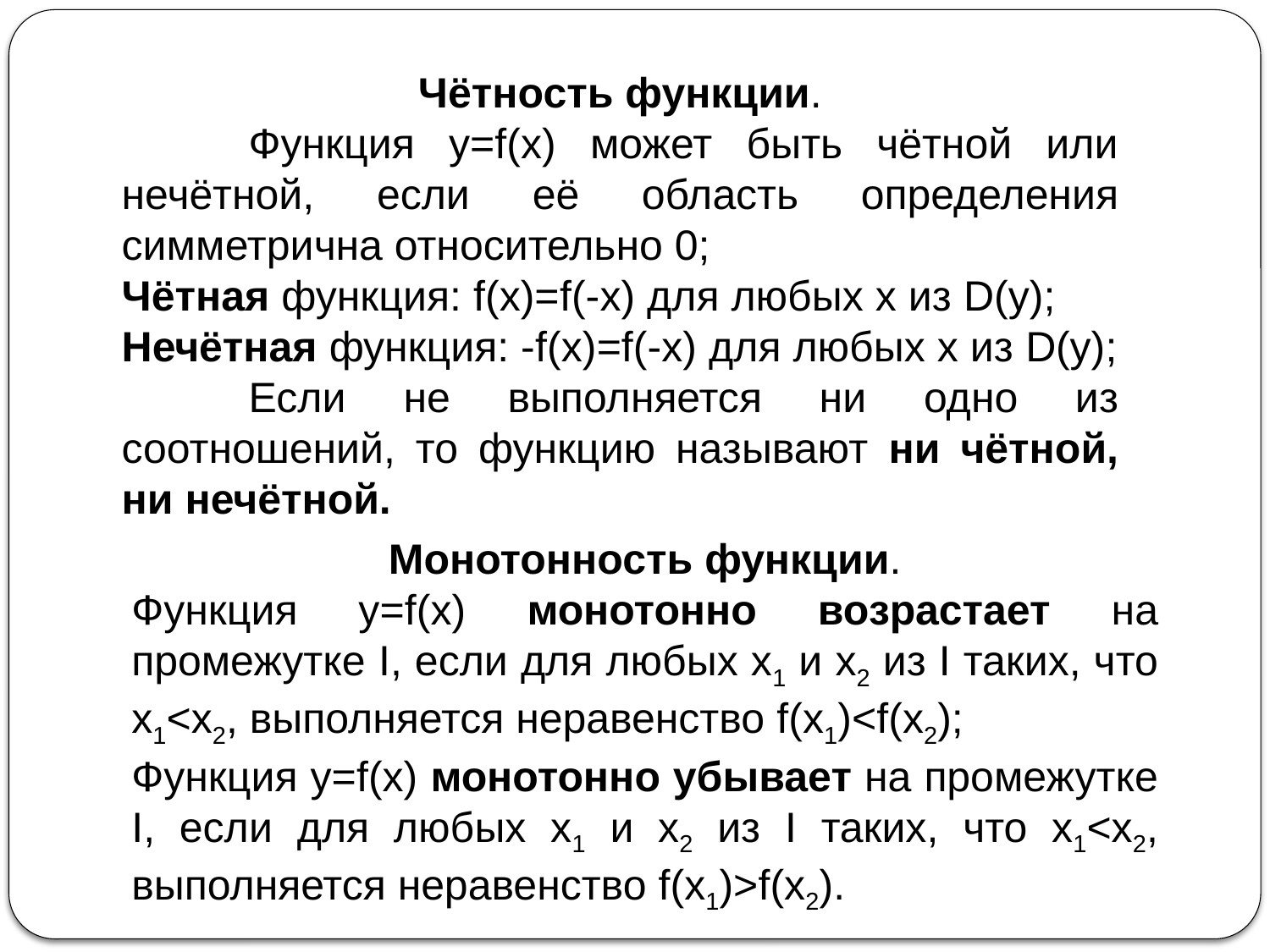

Чётность функции.
	Функция у=f(х) может быть чётной или нечётной, если её область определения симметрична относительно 0;
Чётная функция: f(х)=f(-х) для любых х из D(у);
Нечётная функция: -f(х)=f(-х) для любых х из D(у);
	Если не выполняется ни одно из соотношений, то функцию называют ни чётной, ни нечётной.

Монотонность функции.
Функция у=f(х) монотонно возрастает на промежутке I, если для любых х1 и х2 из I таких, что х1<х2, выполняется неравенство f(х1)<f(х2);
Функция у=f(х) монотонно убывает на промежутке I, если для любых х1 и х2 из I таких, что х1<х2, выполняется неравенство f(х1)>f(х2).